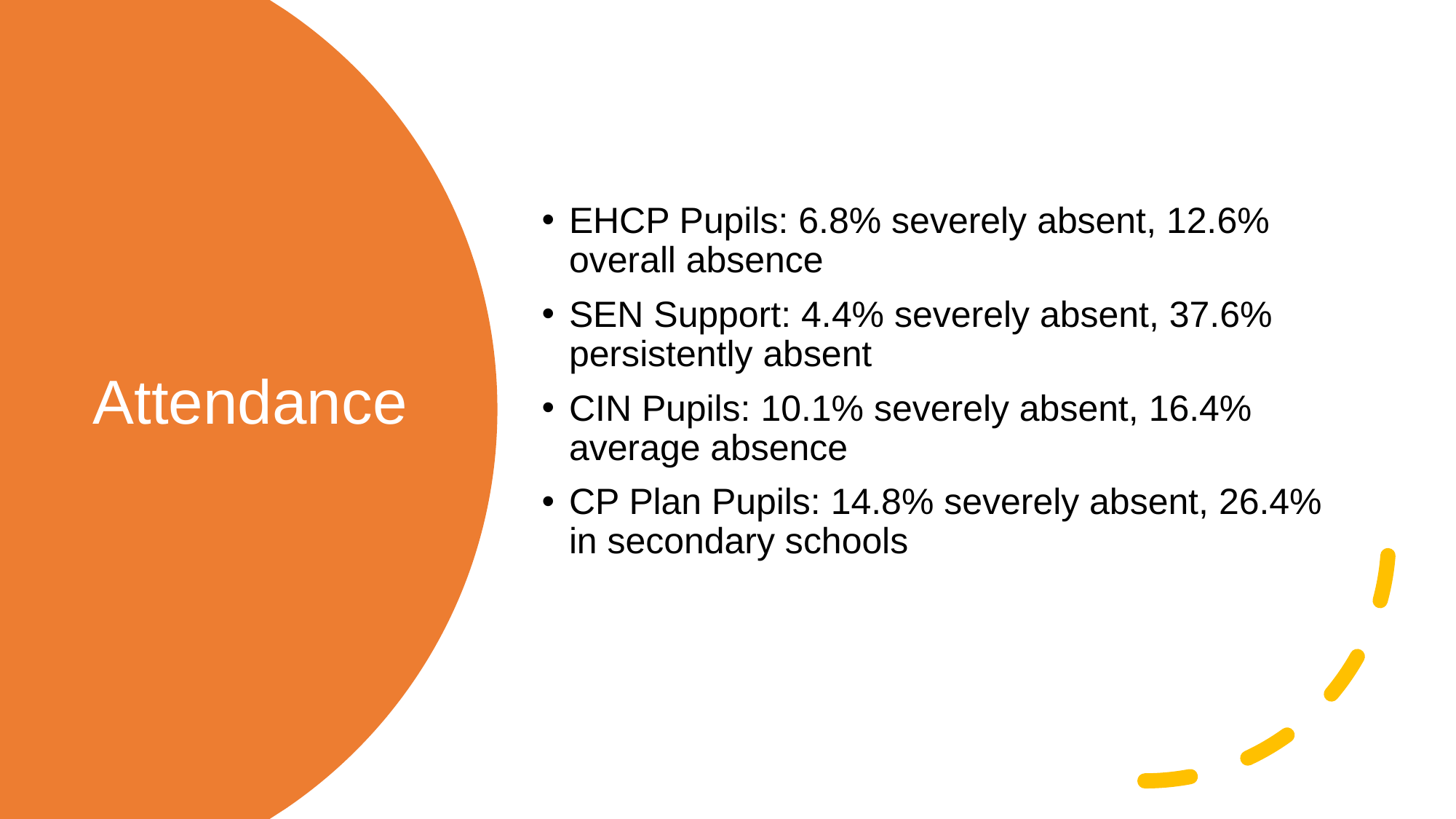

EHCP Pupils: 6.8% severely absent, 12.6% overall absence
SEN Support: 4.4% severely absent, 37.6% persistently absent
CIN Pupils: 10.1% severely absent, 16.4% average absence
CP Plan Pupils: 14.8% severely absent, 26.4% in secondary schools

# Attendance